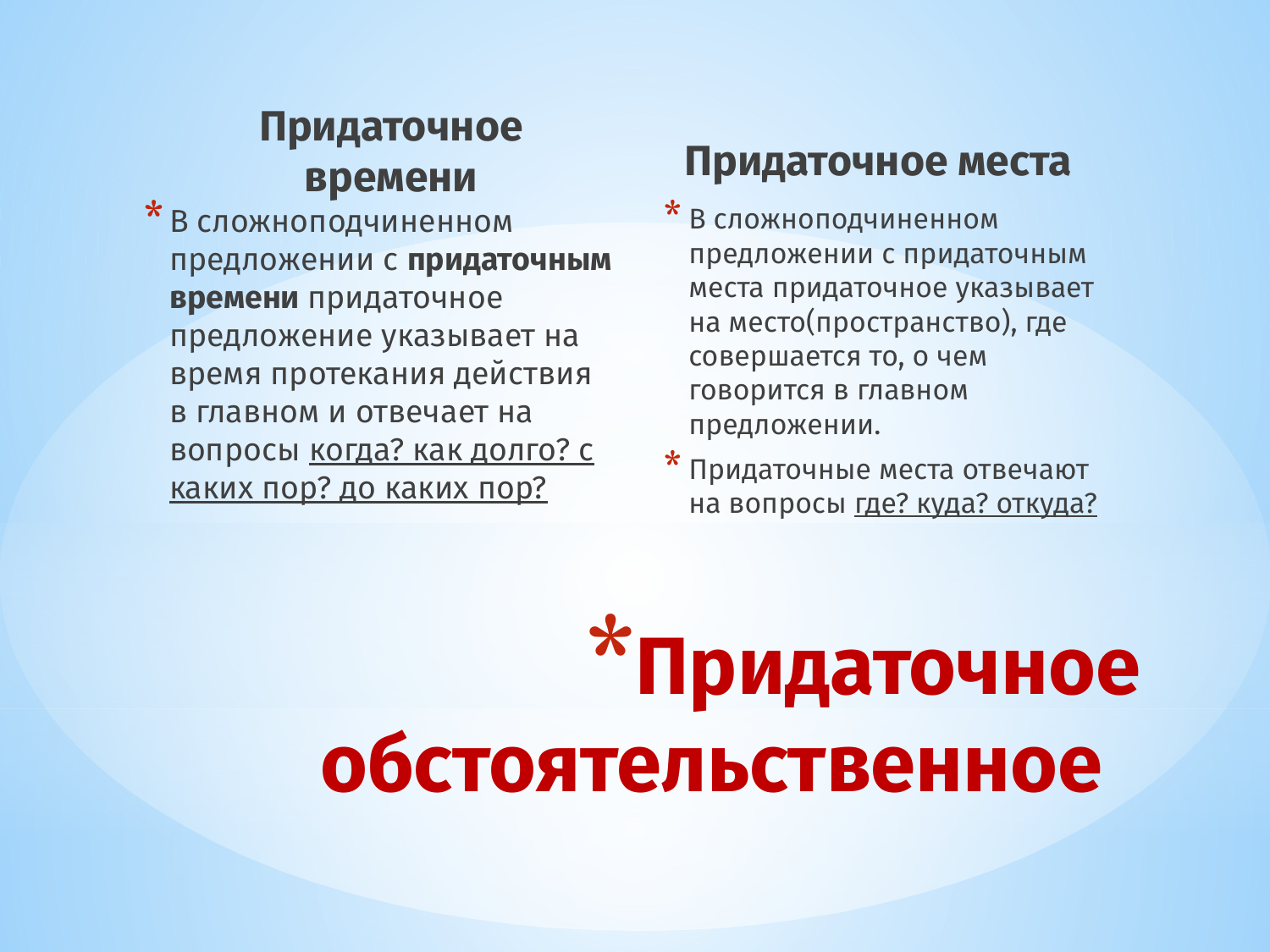

Придаточное места
Придаточное времени
В сложноподчиненном предложении с придаточным места придаточное указывает на место(пространство), где совершается то, о чем говорится в главном предложении.
Придаточные места отвечают на вопросы где? куда? откуда?
В сложноподчиненном предложении с придаточным времени придаточное предложение указывает на время протекания действия в главном и отвечает на вопросы когда? как долго? с каких пор? до каких пор?
# Придаточное обстоятельственное